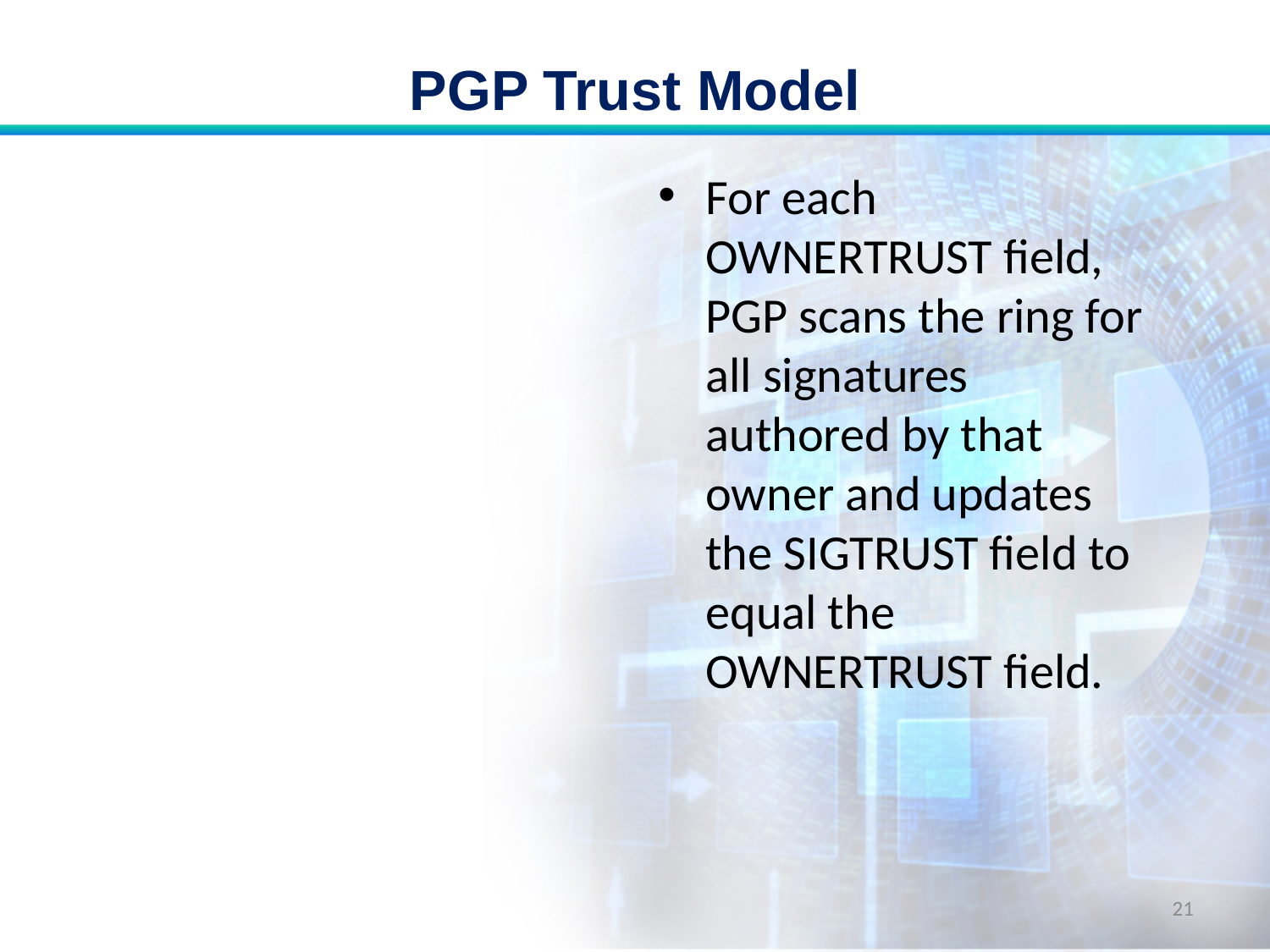

# PGP Trust Model
For each OWNERTRUST field, PGP scans the ring for all signatures authored by that owner and updates the SIGTRUST field to equal the OWNERTRUST field.
21